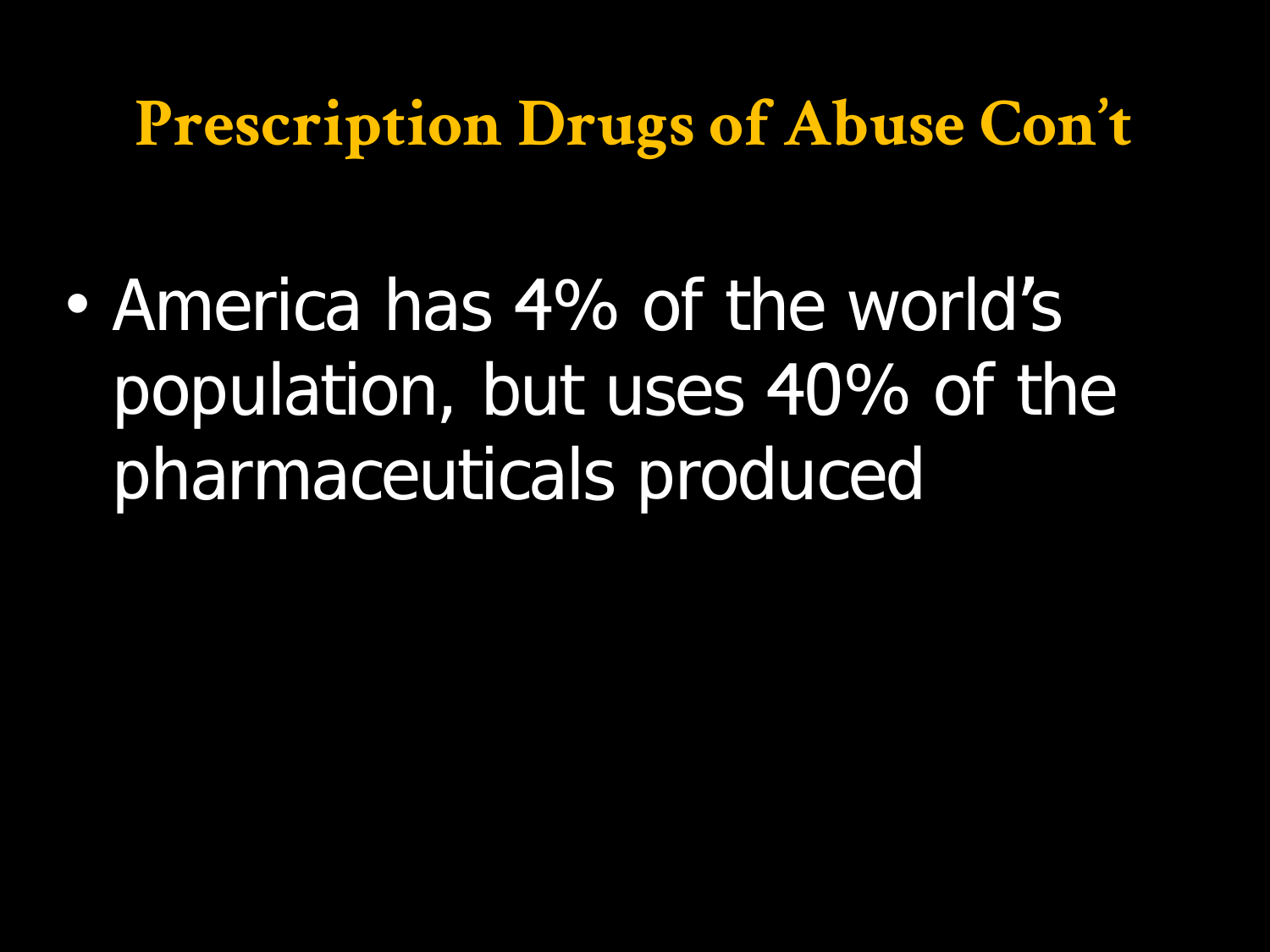

# Prescription Drugs of Abuse Con’t
America has 4% of the world’s population, but uses 40% of the pharmaceuticals produced